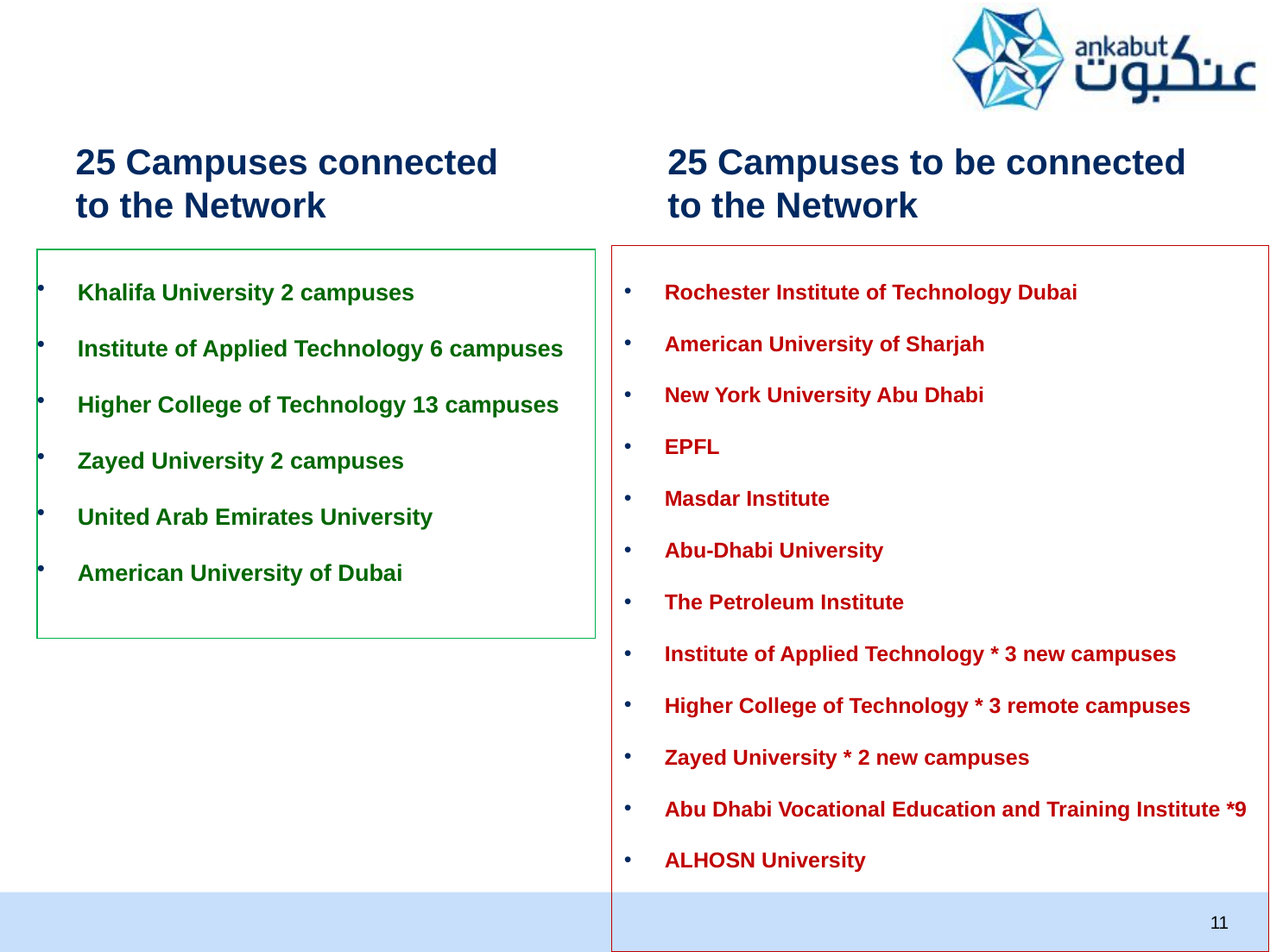

# 25 Campuses connected to the Network
25 Campuses to be connected
to the Network
Rochester Institute of Technology Dubai
American University of Sharjah
New York University Abu Dhabi
EPFL
Masdar Institute
Abu-Dhabi University
The Petroleum Institute
Institute of Applied Technology * 3 new campuses
Higher College of Technology * 3 remote campuses
Zayed University * 2 new campuses
Abu Dhabi Vocational Education and Training Institute *9
ALHOSN University

Khalifa University 2 campuses
Institute of Applied Technology 6 campuses
Higher College of Technology 13 campuses
Zayed University 2 campuses
United Arab Emirates University
American University of Dubai

11